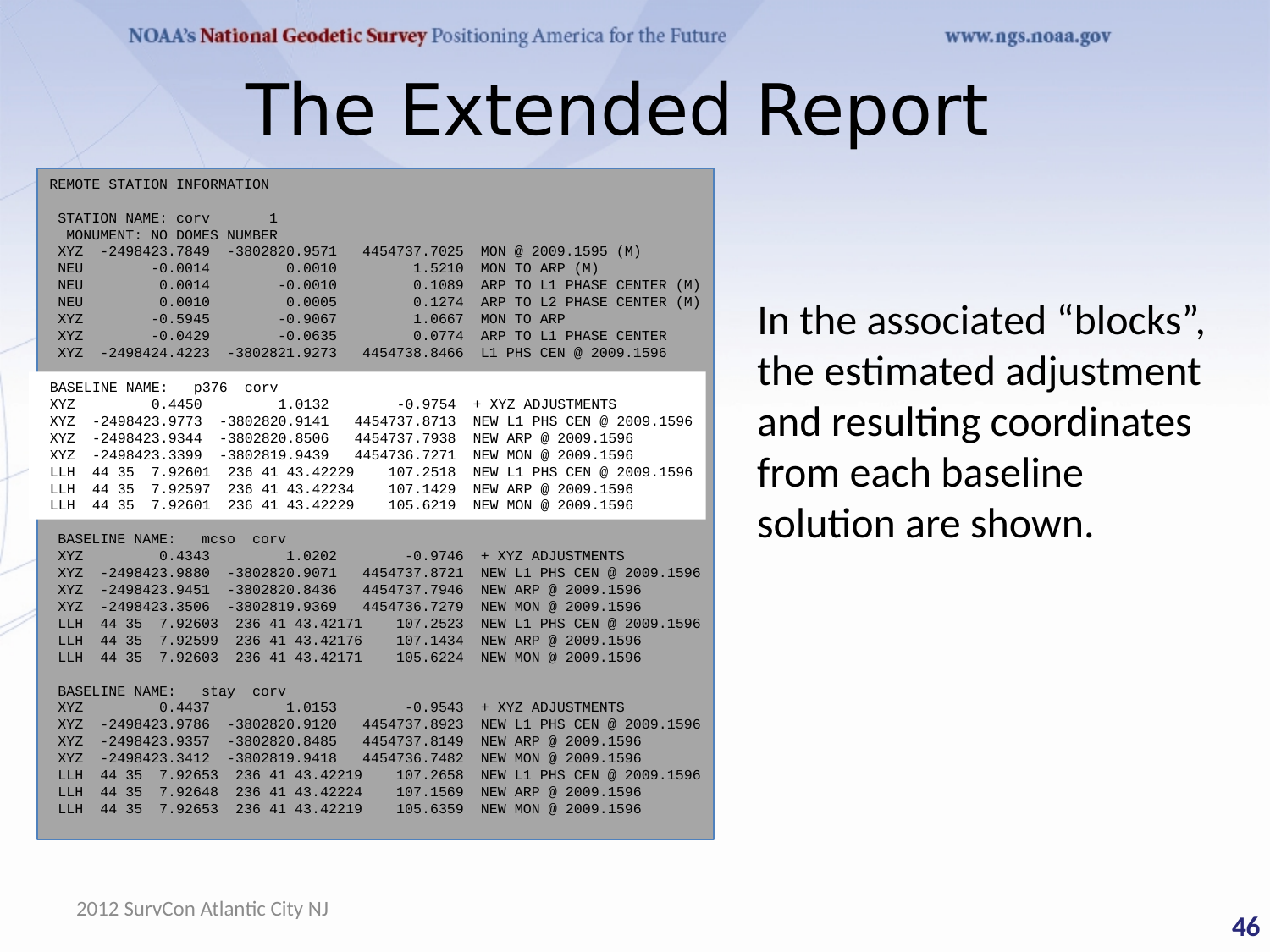

# The Extended Report
REMOTE STATION INFORMATION
 STATION NAME: corv       1
  MONUMENT: NO DOMES NUMBER
 XYZ  -2498423.7849  -3802820.9571   4454737.7025  MON @ 2009.1595 (M)
 NEU        -0.0014         0.0010         1.5210  MON TO ARP (M)
 NEU         0.0014        -0.0010         0.1089  ARP TO L1 PHASE CENTER (M)
 NEU         0.0010         0.0005         0.1274  ARP TO L2 PHASE CENTER (M)
 XYZ        -0.5945        -0.9067         1.0667  MON TO ARP
 XYZ        -0.0429        -0.0635         0.0774  ARP TO L1 PHASE CENTER
 XYZ  -2498424.4223  -3802821.9273   4454738.8466  L1 PHS CEN @ 2009.1596
 BASELINE NAME:   p376  corv
 XYZ         0.4450         1.0132        -0.9754  + XYZ ADJUSTMENTS
 XYZ  -2498423.9773  -3802820.9141   4454737.8713  NEW L1 PHS CEN @ 2009.1596
 XYZ  -2498423.9344  -3802820.8506   4454737.7938  NEW ARP @ 2009.1596
 XYZ  -2498423.3399  -3802819.9439   4454736.7271  NEW MON @ 2009.1596
 LLH  44 35  7.92601  236 41 43.42229    107.2518  NEW L1 PHS CEN @ 2009.1596
 LLH  44 35  7.92597  236 41 43.42234    107.1429  NEW ARP @ 2009.1596
 LLH  44 35  7.92601  236 41 43.42229    105.6219  NEW MON @ 2009.1596
 BASELINE NAME:   mcso  corv
 XYZ         0.4343         1.0202        -0.9746  + XYZ ADJUSTMENTS
 XYZ  -2498423.9880  -3802820.9071   4454737.8721  NEW L1 PHS CEN @ 2009.1596
 XYZ  -2498423.9451  -3802820.8436   4454737.7946  NEW ARP @ 2009.1596
 XYZ  -2498423.3506  -3802819.9369   4454736.7279  NEW MON @ 2009.1596
 LLH  44 35  7.92603  236 41 43.42171    107.2523  NEW L1 PHS CEN @ 2009.1596
 LLH  44 35  7.92599  236 41 43.42176    107.1434  NEW ARP @ 2009.1596
 LLH  44 35  7.92603  236 41 43.42171    105.6224  NEW MON @ 2009.1596
 BASELINE NAME:   stay  corv
 XYZ         0.4437         1.0153        -0.9543  + XYZ ADJUSTMENTS
 XYZ  -2498423.9786  -3802820.9120   4454737.8923  NEW L1 PHS CEN @ 2009.1596
 XYZ  -2498423.9357  -3802820.8485   4454737.8149  NEW ARP @ 2009.1596
 XYZ  -2498423.3412  -3802819.9418   4454736.7482  NEW MON @ 2009.1596
 LLH  44 35  7.92653  236 41 43.42219    107.2658  NEW L1 PHS CEN @ 2009.1596
 LLH  44 35  7.92648  236 41 43.42224    107.1569  NEW ARP @ 2009.1596
 LLH  44 35  7.92653  236 41 43.42219    105.6359  NEW MON @ 2009.1596
In the associated “blocks”, the estimated adjustment and resulting coordinates from each baseline solution are shown.
 BASELINE NAME:   p376  corv
 XYZ         0.4450         1.0132        -0.9754  + XYZ ADJUSTMENTS
 XYZ  -2498423.9773  -3802820.9141   4454737.8713  NEW L1 PHS CEN @ 2009.1596
 XYZ  -2498423.9344  -3802820.8506   4454737.7938  NEW ARP @ 2009.1596
 XYZ  -2498423.3399  -3802819.9439   4454736.7271  NEW MON @ 2009.1596
 LLH  44 35  7.92601  236 41 43.42229    107.2518  NEW L1 PHS CEN @ 2009.1596
 LLH  44 35  7.92597  236 41 43.42234    107.1429  NEW ARP @ 2009.1596
 LLH  44 35  7.92601  236 41 43.42229    105.6219  NEW MON @ 2009.1596
2012 SurvCon Atlantic City NJ

 46